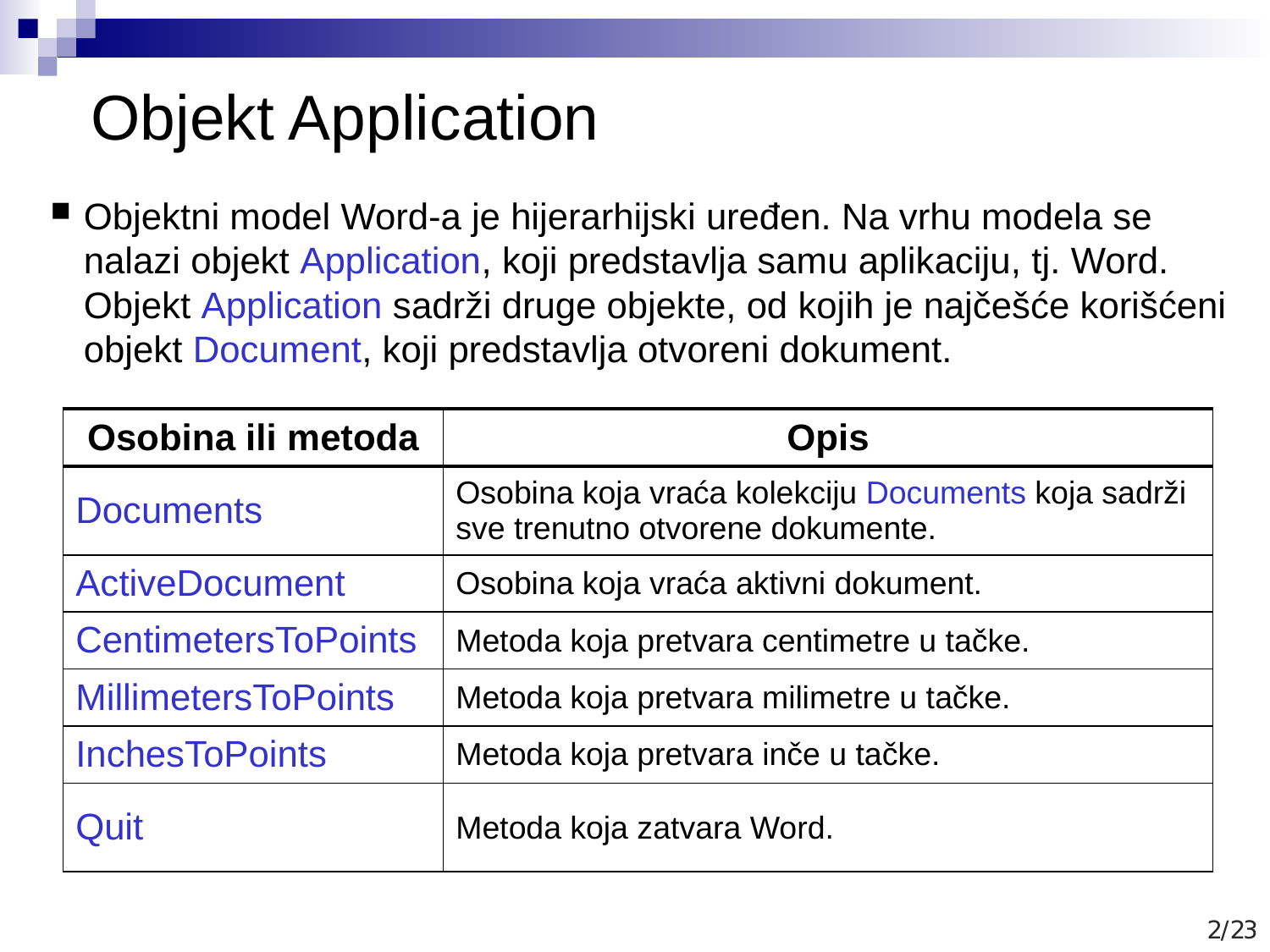

# Objekt Application
Objektni model Word-a je hijerarhijski uređen. Na vrhu modela se nalazi objekt Application, koji predstavlja samu aplikaciju, tj. Word. Objekt Application sadrži druge objekte, od kojih je najčešće korišćeni objekt Document, koji predstavlja otvoreni dokument.
| Osobina ili metoda | Opis |
| --- | --- |
| Documents | Osobina koja vraća kolekciju Documents koja sadrži sve trenutno otvorene dokumente. |
| ActiveDocument | Osobina koja vraća aktivni dokument. |
| CentimetersToPoints | Metoda koja pretvara centimetre u tačke. |
| MillimetersToPoints | Metoda koja pretvara milimetre u tačke. |
| InchesToPoints | Metoda koja pretvara inče u tačke. |
| Quit | Metoda koja zatvara Word. |
2/23